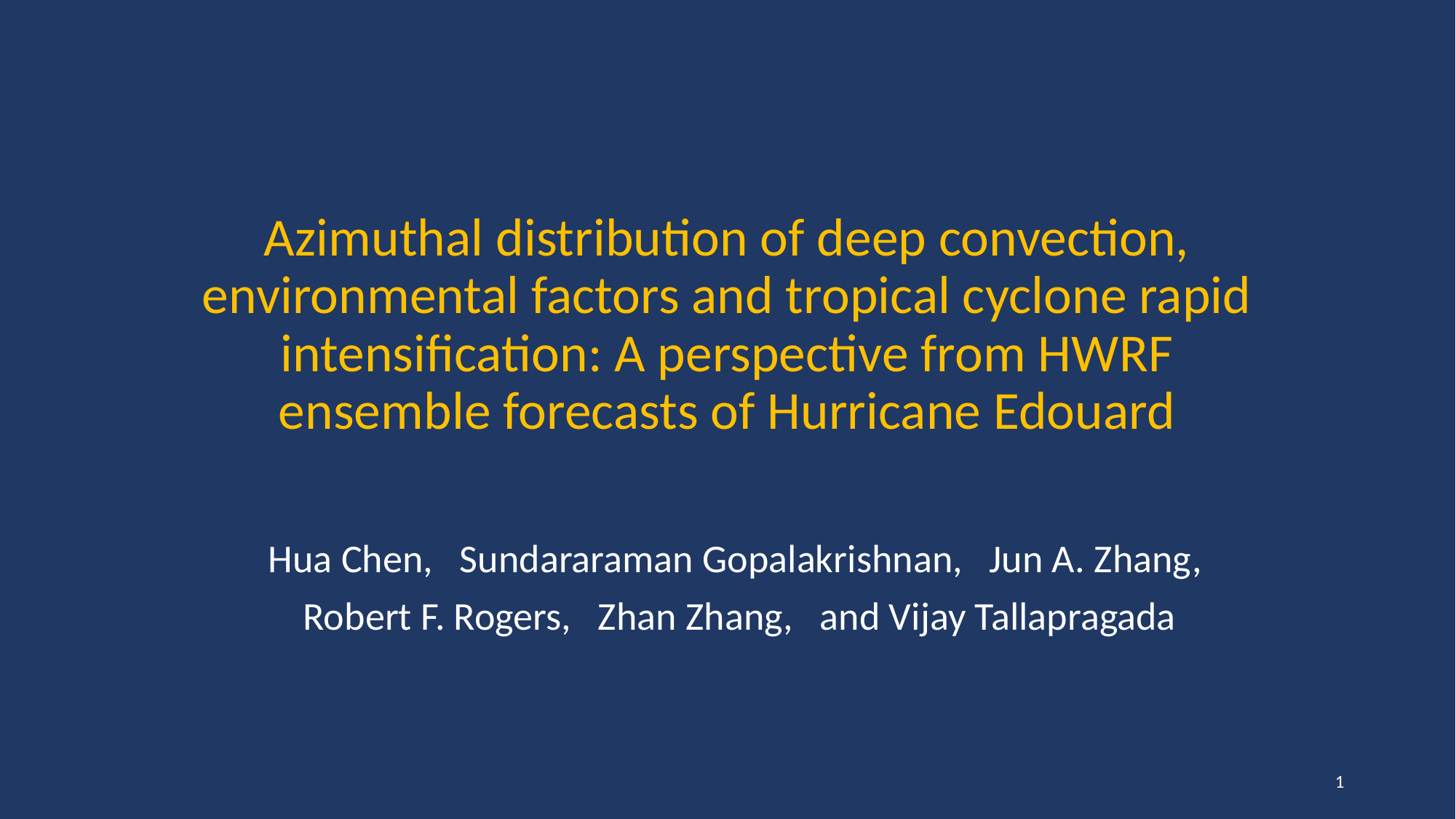

# Azimuthal distribution of deep convection, environmental factors and tropical cyclone rapid intensification: A perspective from HWRF ensemble forecasts of Hurricane Edouard

Hua Chen,   Sundararaman Gopalakrishnan,   Jun A. Zhang,
Robert F. Rogers,   Zhan Zhang,   and Vijay Tallapragada

1